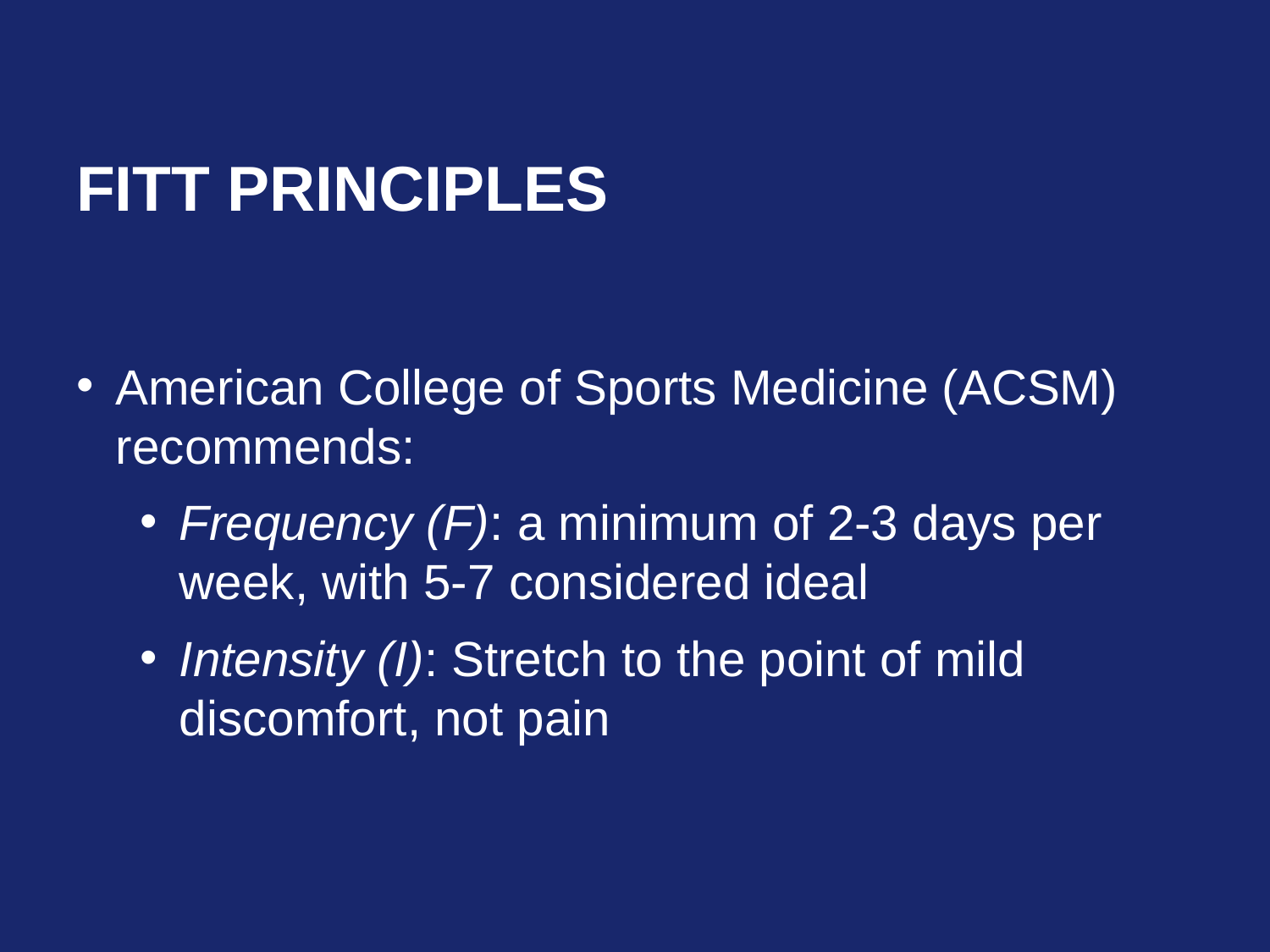

# FITT Principles
American College of Sports Medicine (ACSM) recommends:
Frequency (F): a minimum of 2-3 days per week, with 5-7 considered ideal
Intensity (I): Stretch to the point of mild discomfort, not pain